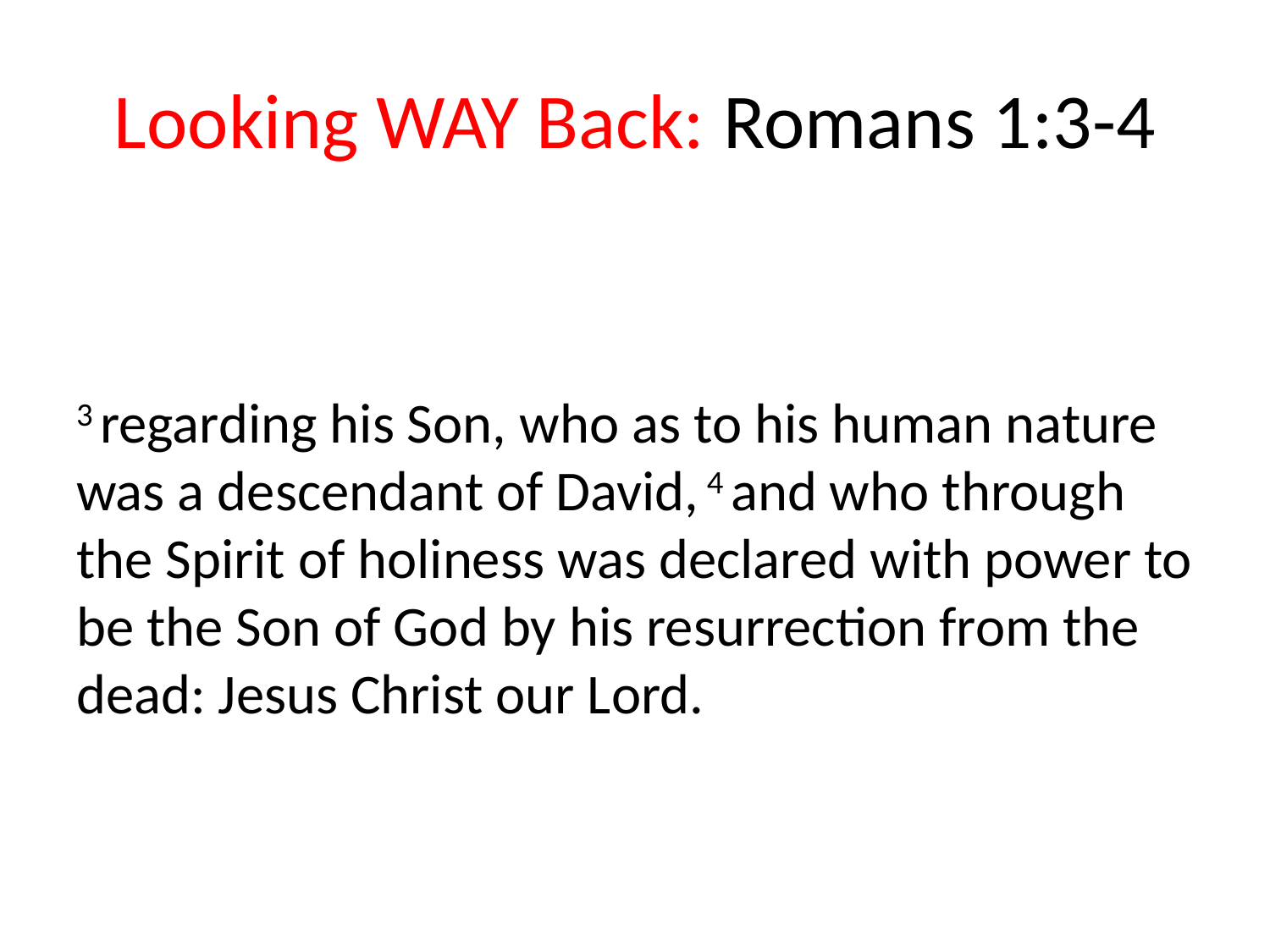

# Looking WAY Back: Romans 1:3-4

3 regarding his Son, who as to his human nature was a descendant of David, 4 and who through the Spirit of holiness was declared with power to be the Son of God by his resurrection from the dead: Jesus Christ our Lord.